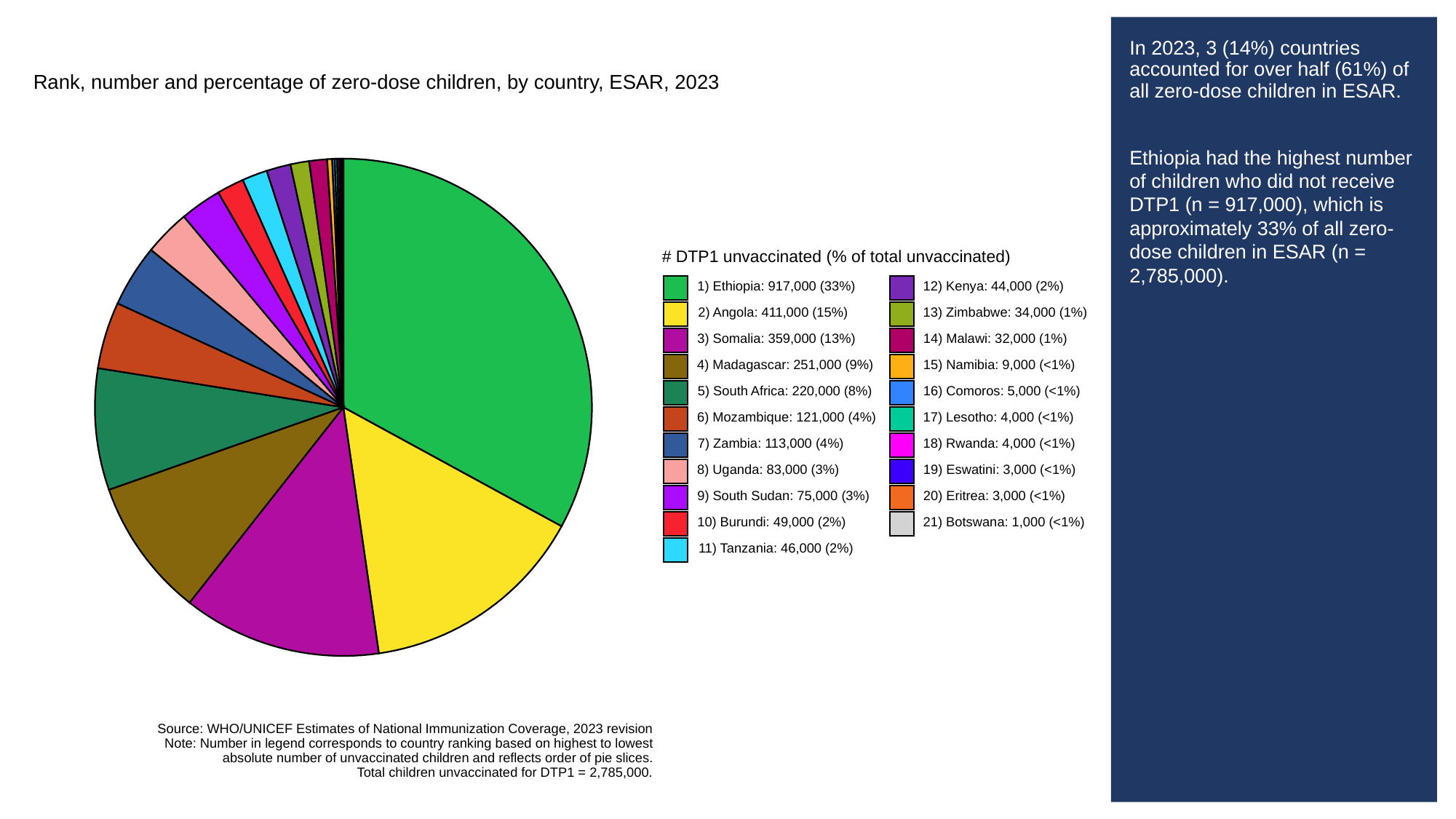

# In 2023, 3 (14%) countries accounted for over half (61%) of all zero-dose children in ESAR.

Ethiopia had the highest number of children who did not receive DTP1 (n = 917,000), which is approximately 33% of all zero-dose children in ESAR (n = 2,785,000).

Rank, number and percentage of zero-dose children, by country, ESAR, 2023

# DTP1 unvaccinated (% of total unvaccinated)

1) Ethiopia: 917,000 (33%)
12) Kenya: 44,000 (2%)

2) Angola: 411,000 (15%)
13) Zimbabwe: 34,000 (1%)

3) Somalia: 359,000 (13%)
14) Malawi: 32,000 (1%)

4) Madagascar: 251,000 (9%)
15) Namibia: 9,000 (<1%)

5) South Africa: 220,000 (8%)
16) Comoros: 5,000 (<1%)

6) Mozambique: 121,000 (4%)
17) Lesotho: 4,000 (<1%)

7) Zambia: 113,000 (4%)
18) Rwanda: 4,000 (<1%)

8) Uganda: 83,000 (3%)
19) Eswatini: 3,000 (<1%)

9) South Sudan: 75,000 (3%)
20) Eritrea: 3,000 (<1%)

10) Burundi: 49,000 (2%)
21) Botswana: 1,000 (<1%)

11) Tanzania: 46,000 (2%)
Source: WHO/UNICEF Estimates of National Immunization Coverage, 2023 revision
Note: Number in legend corresponds to country ranking based on highest to lowest
absolute number of unvaccinated children and reflects order of pie slices.
Total children unvaccinated for DTP1 = 2,785,000.